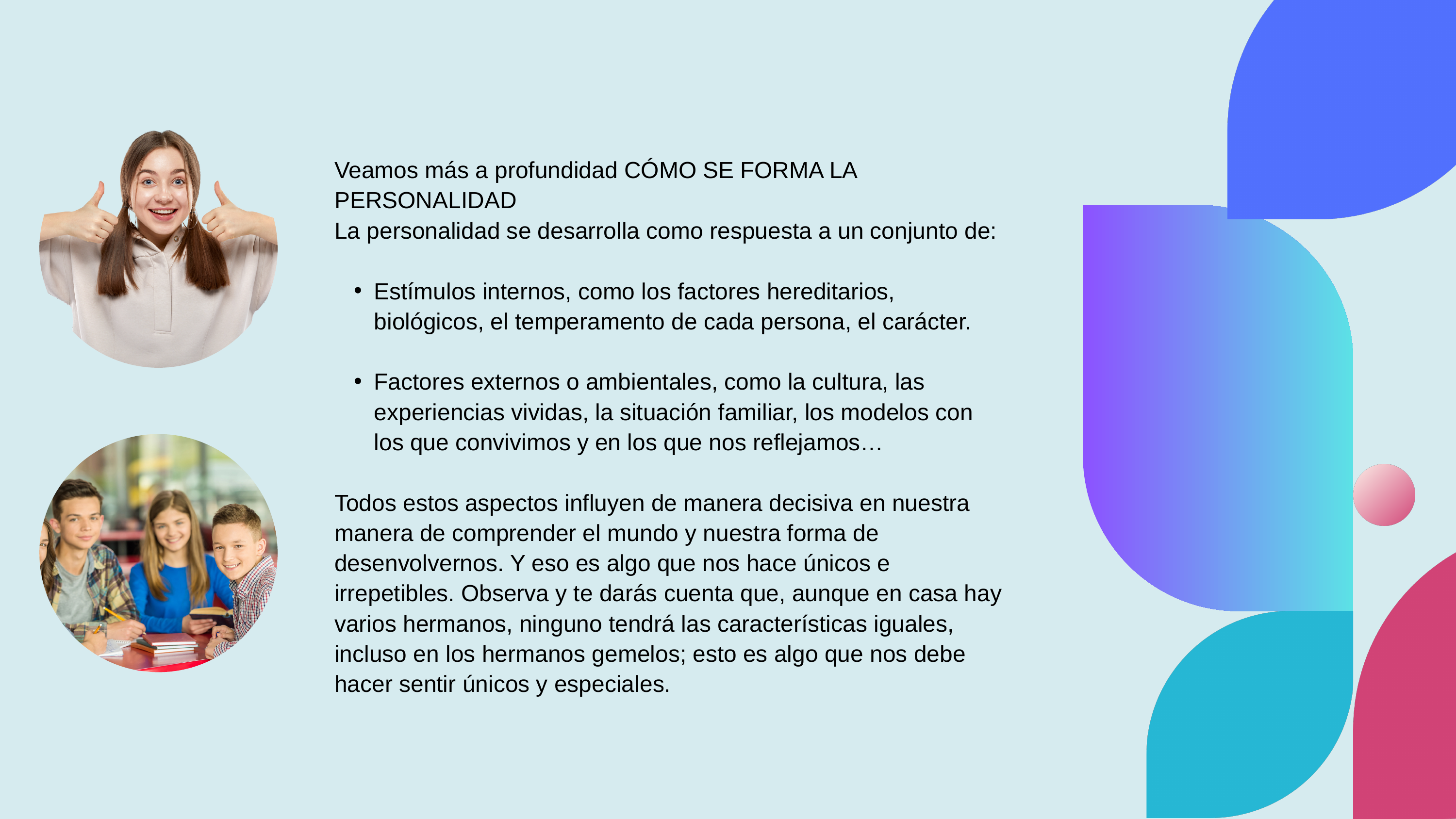

Veamos más a profundidad CÓMO SE FORMA LA PERSONALIDAD
La personalidad se desarrolla como respuesta a un conjunto de:

Estímulos internos, como los factores hereditarios, biológicos, el temperamento de cada persona, el carácter.

Factores externos o ambientales, como la cultura, las experiencias vividas, la situación familiar, los modelos con los que convivimos y en los que nos reflejamos…

Todos estos aspectos influyen de manera decisiva en nuestra manera de comprender el mundo y nuestra forma de desenvolvernos. Y eso es algo que nos hace únicos e irrepetibles. Observa y te darás cuenta que, aunque en casa hay varios hermanos, ninguno tendrá las características iguales, incluso en los hermanos gemelos; esto es algo que nos debe hacer sentir únicos y especiales.